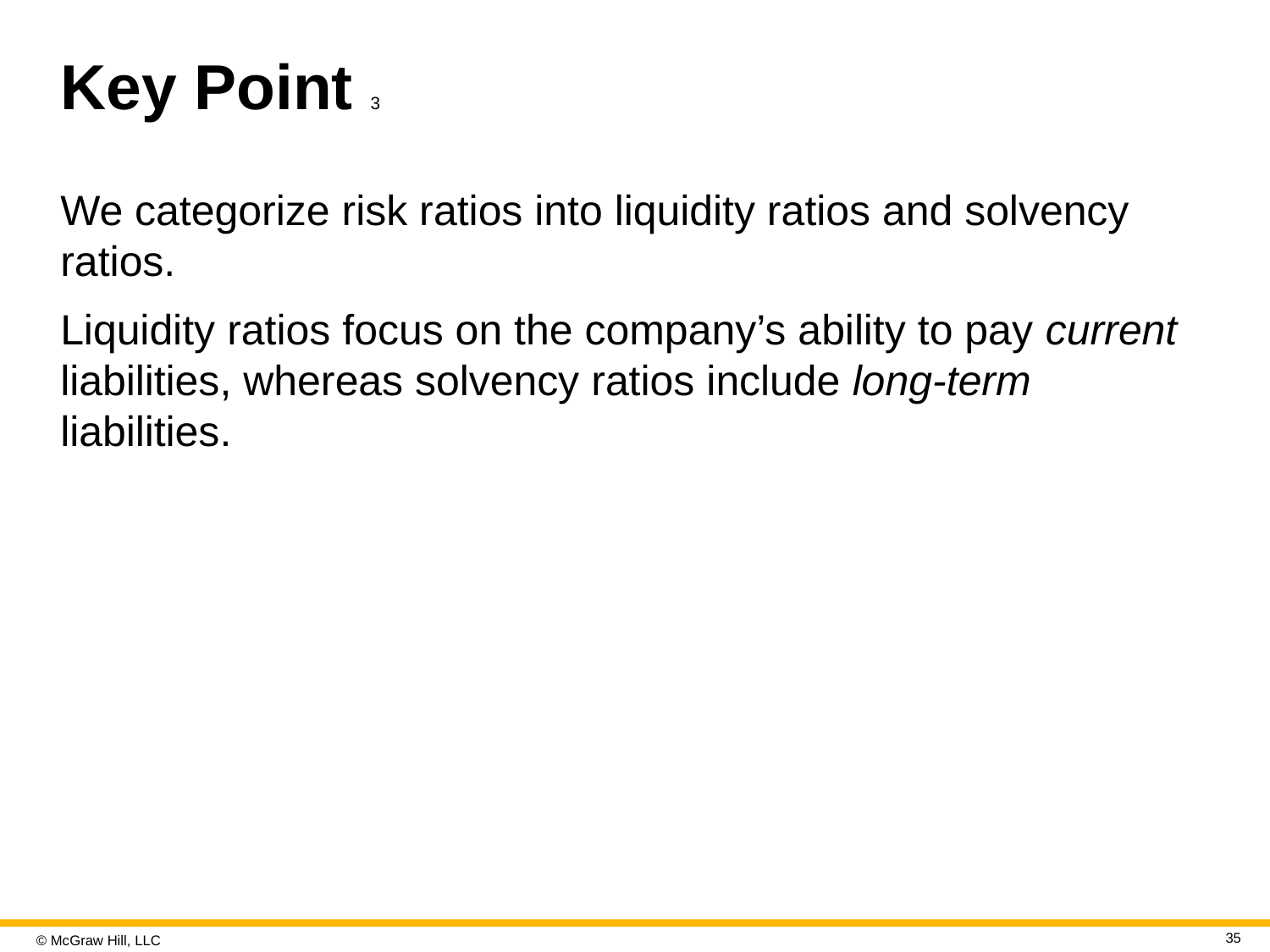

# Key Point 3
We categorize risk ratios into liquidity ratios and solvency ratios.
Liquidity ratios focus on the company’s ability to pay current liabilities, whereas solvency ratios include long-term liabilities.
35